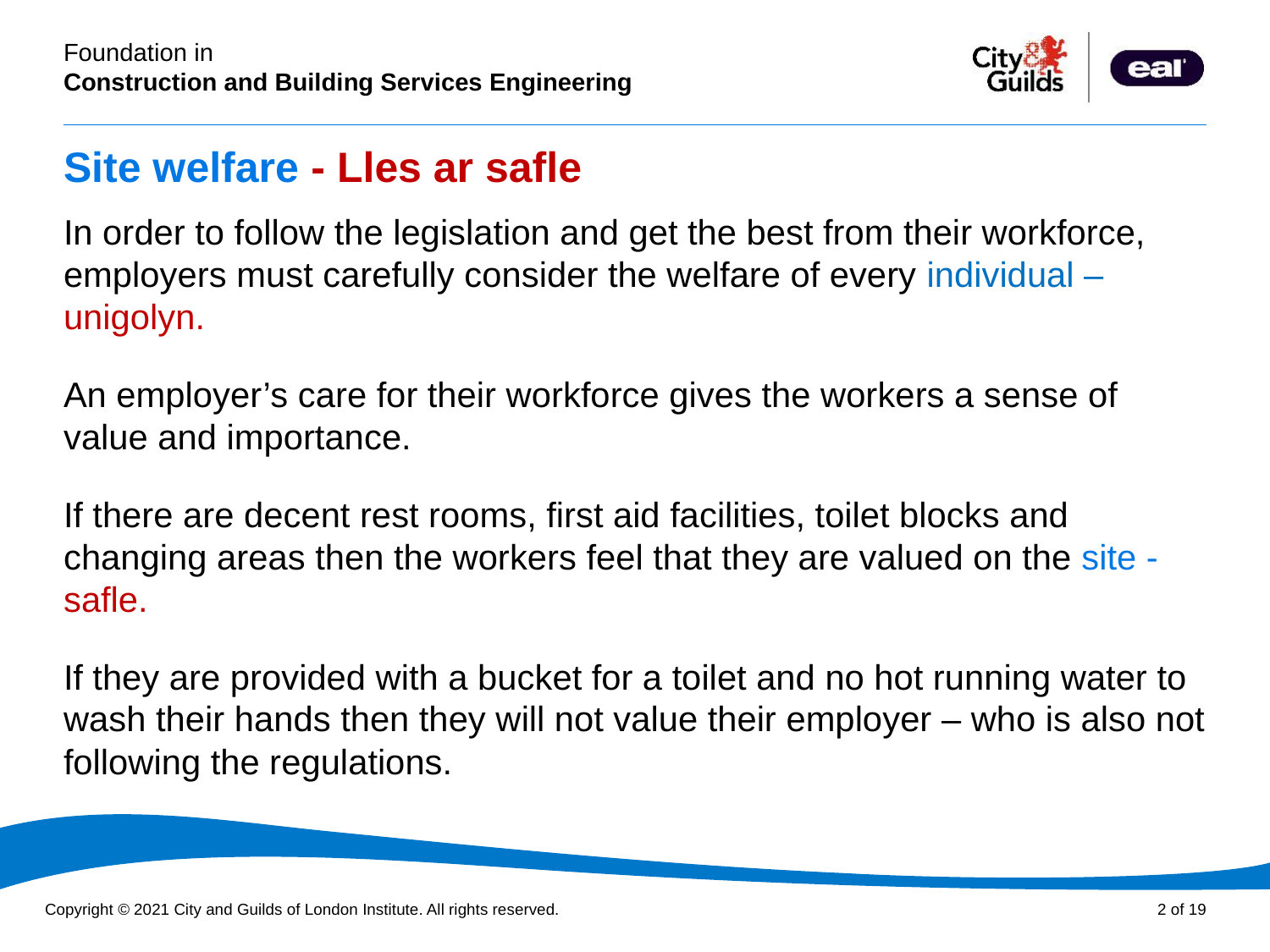

# Site welfare - Lles ar safle
In order to follow the legislation and get the best from their workforce, employers must carefully consider the welfare of every individual – unigolyn.
An employer’s care for their workforce gives the workers a sense of value and importance.
If there are decent rest rooms, first aid facilities, toilet blocks and changing areas then the workers feel that they are valued on the site - safle.
If they are provided with a bucket for a toilet and no hot running water to wash their hands then they will not value their employer – who is also not following the regulations.